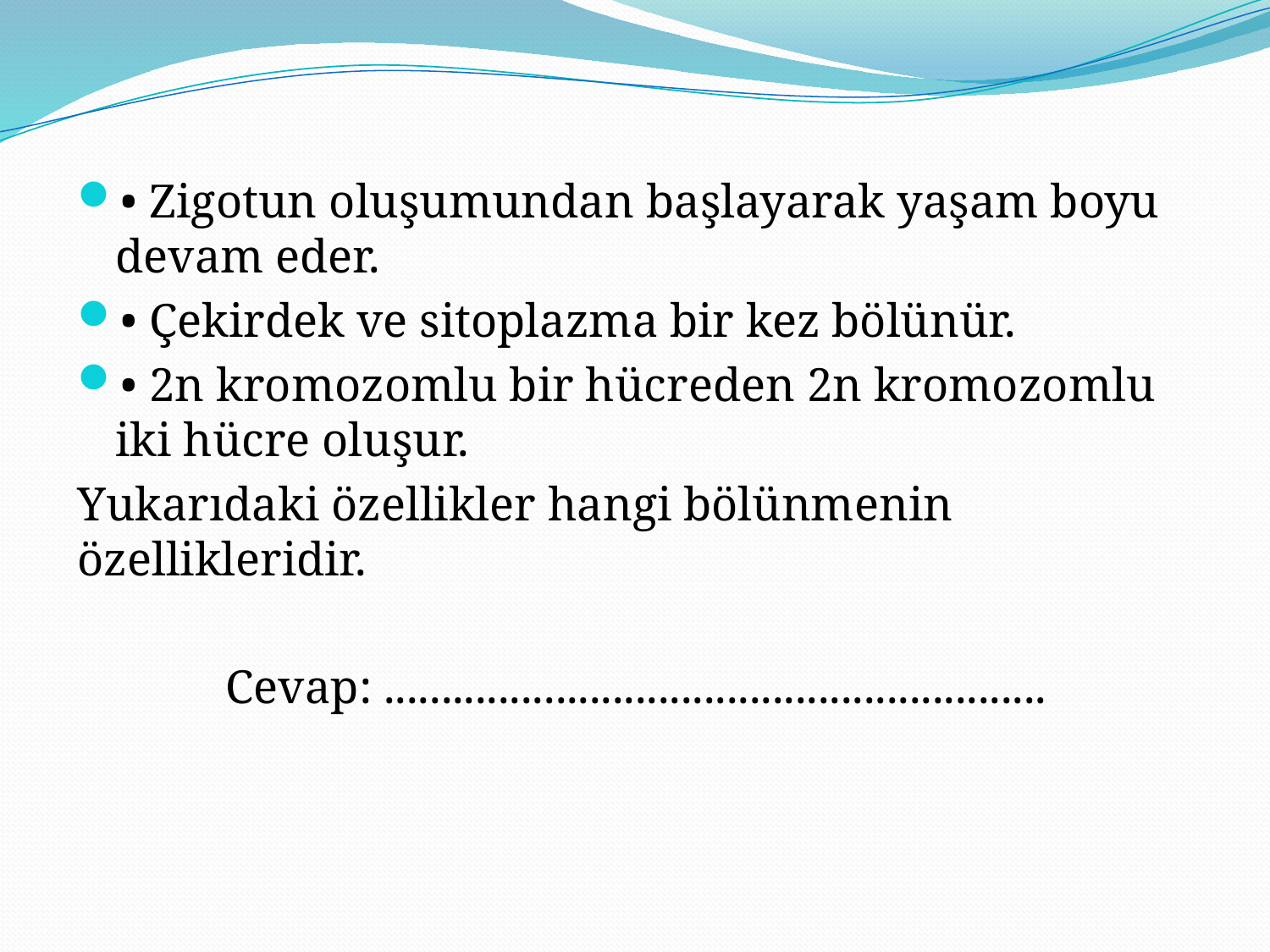

• Zigotun oluşumundan başlayarak yaşam boyu devam eder.
• Çekirdek ve sitoplazma bir kez bölünür.
• 2n kromozomlu bir hücreden 2n kromozomlu iki hücre oluşur.
Yukarıdaki özellikler hangi bölünmenin özellikleridir.

Cevap: ..........................................................